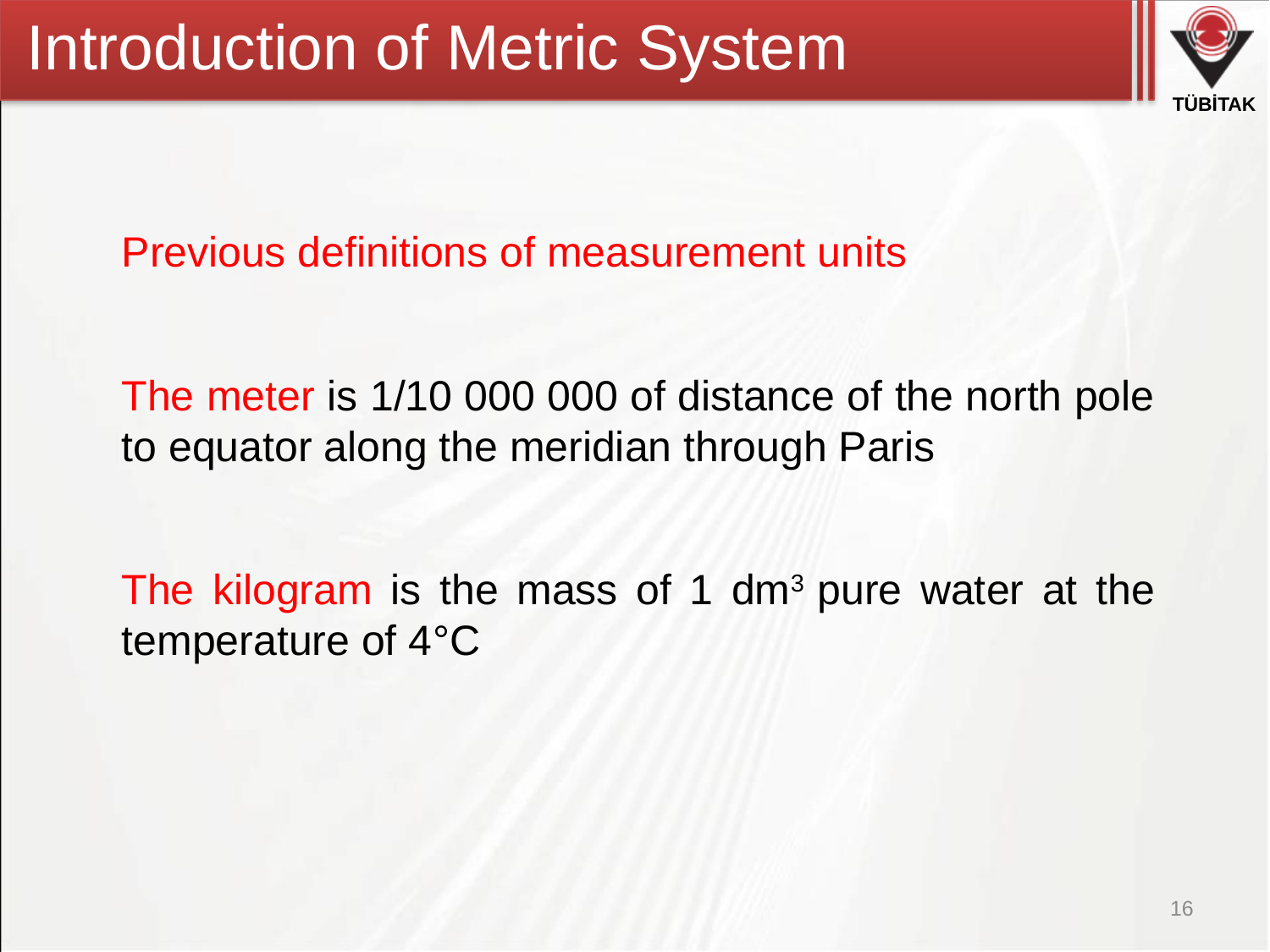

Introduction of Metric System

Previous definitions of measurement units

The meter is 1/10 000 000 of distance of the north pole to equator along the meridian through Paris

The kilogram is the mass of 1 dm3 pure water at the temperature of 4°C

16